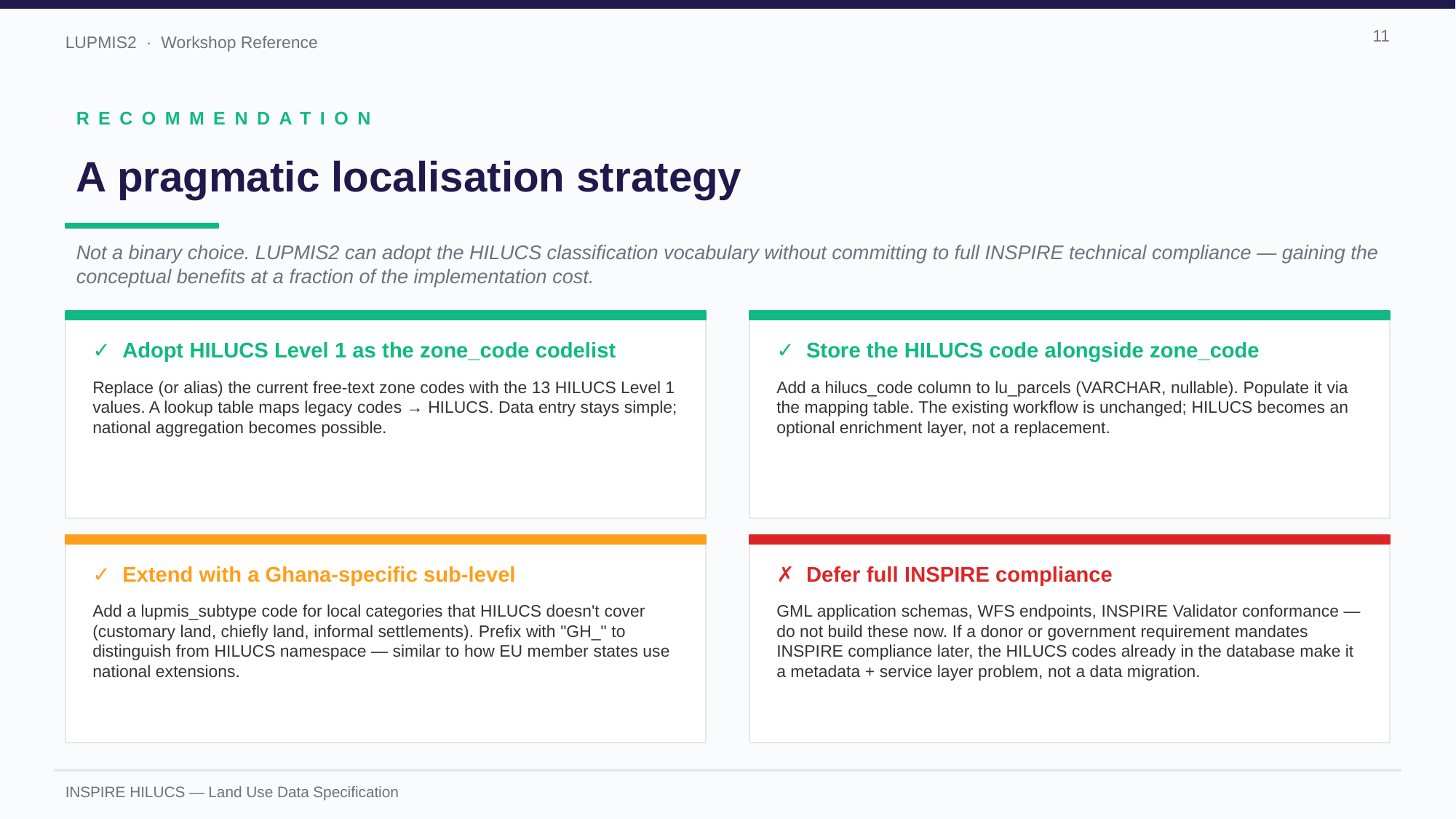

11
RECOMMENDATION
A pragmatic localisation strategy

Not a binary choice. LUPMIS2 can adopt the HILUCS classification vocabulary without committing to full INSPIRE technical compliance — gaining the conceptual benefits at a fraction of the implementation cost.

✓  Adopt HILUCS Level 1 as the zone_code codelist
✓  Store the HILUCS code alongside zone_code
Replace (or alias) the current free-text zone codes with the 13 HILUCS Level 1 values. A lookup table maps legacy codes → HILUCS. Data entry stays simple; national aggregation becomes possible.
Add a hilucs_code column to lu_parcels (VARCHAR, nullable). Populate it via the mapping table. The existing workflow is unchanged; HILUCS becomes an optional enrichment layer, not a replacement.

✓  Extend with a Ghana-specific sub-level
✗  Defer full INSPIRE compliance
Add a lupmis_subtype code for local categories that HILUCS doesn't cover (customary land, chiefly land, informal settlements). Prefix with "GH_" to distinguish from HILUCS namespace — similar to how EU member states use national extensions.
GML application schemas, WFS endpoints, INSPIRE Validator conformance — do not build these now. If a donor or government requirement mandates INSPIRE compliance later, the HILUCS codes already in the database make it a metadata + service layer problem, not a data migration.